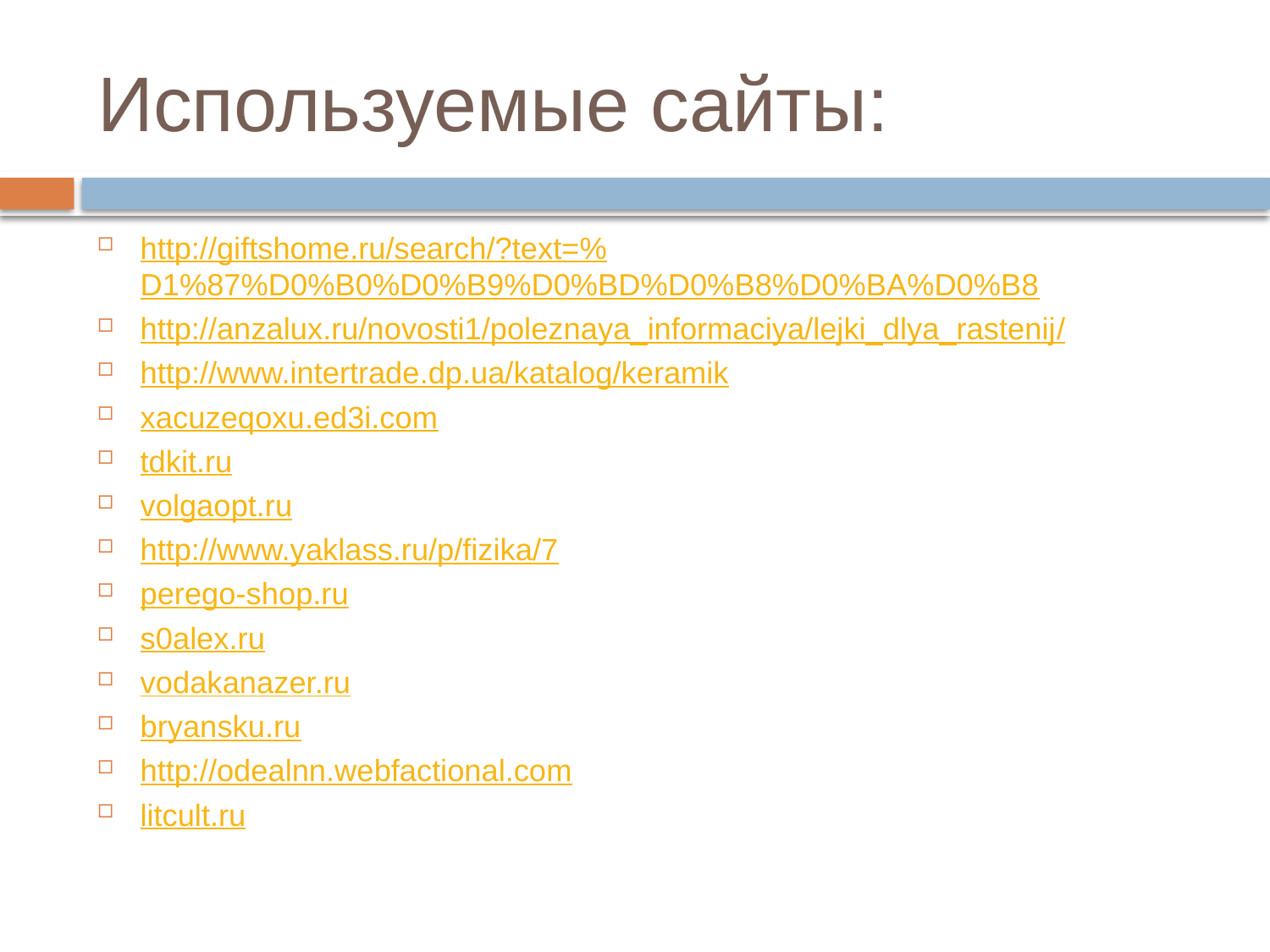

# Используемые сайты:
http://giftshome.ru/search/?text=%D1%87%D0%B0%D0%B9%D0%BD%D0%B8%D0%BA%D0%B8
http://anzalux.ru/novosti1/poleznaya_informaciya/lejki_dlya_rastenij/
http://www.intertrade.dp.ua/katalog/keramik
xacuzeqoxu.ed3i.com
tdkit.ru
volgaopt.ru
http://www.yaklass.ru/p/fizika/7
perego-shop.ru
s0alex.ru
vodakanazer.ru
bryansku.ru
http://odealnn.webfactional.com
litcult.ru